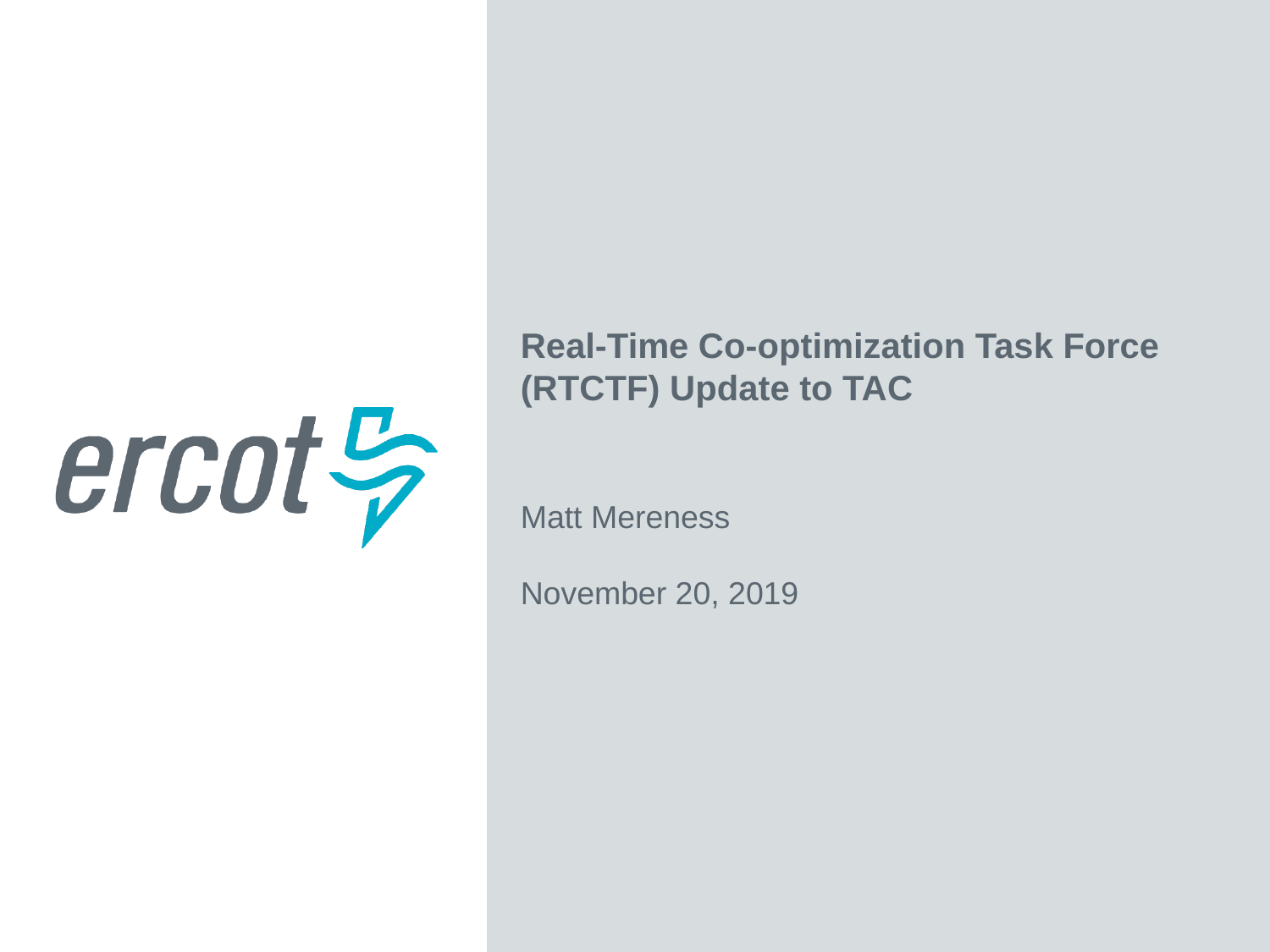

Real-Time Co-optimization Task Force (RTCTF) Update to TAC

Matt Mereness

November 20, 2019